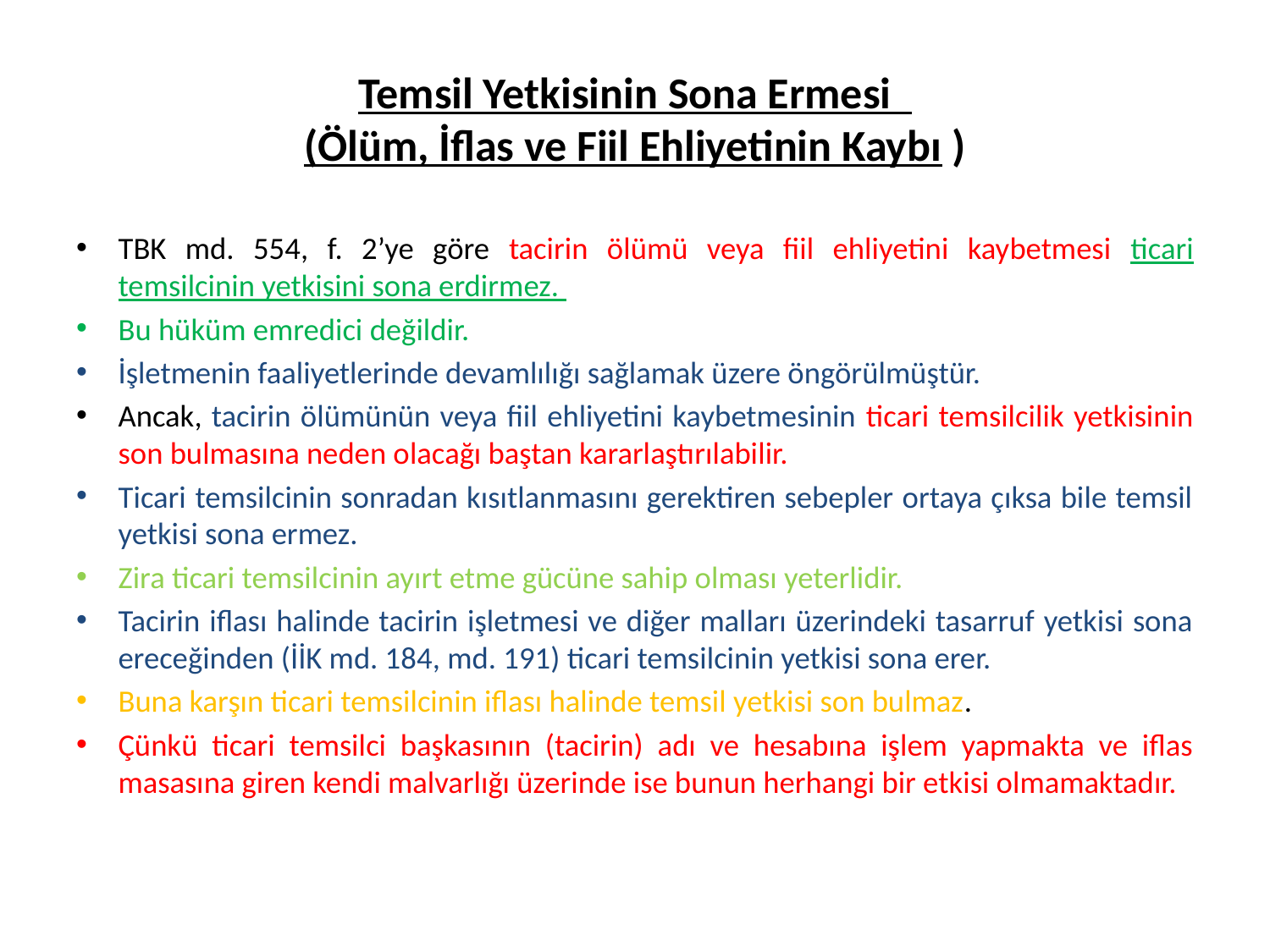

# Temsil Yetkisinin Sona Ermesi (Ölüm, İflas ve Fiil Ehliyetinin Kaybı )
TBK md. 554, f. 2’ye göre tacirin ölümü veya fiil ehliyetini kaybetmesi ticari temsilcinin yetkisini sona erdirmez.
Bu hüküm emredici değildir.
İşletmenin faaliyetlerinde devamlılığı sağlamak üzere öngörülmüştür.
Ancak, tacirin ölümünün veya fiil ehliyetini kaybetmesinin ticari temsilcilik yetkisinin son bulmasına neden olacağı baştan kararlaştırılabilir.
Ticari temsilcinin sonradan kısıtlanmasını gerektiren sebepler ortaya çıksa bile temsil yetkisi sona ermez.
Zira ticari temsilcinin ayırt etme gücüne sahip olması yeterlidir.
Tacirin iflası halinde tacirin işletmesi ve diğer malları üzerindeki tasarruf yetkisi sona ereceğinden (İİK md. 184, md. 191) ticari temsilcinin yetkisi sona erer.
Buna karşın ticari temsilcinin iflası halinde temsil yetkisi son bulmaz.
Çünkü ticari temsilci başkasının (tacirin) adı ve hesabına işlem yapmakta ve iflas masasına giren kendi malvarlığı üzerinde ise bunun herhangi bir etkisi olmamaktadır.